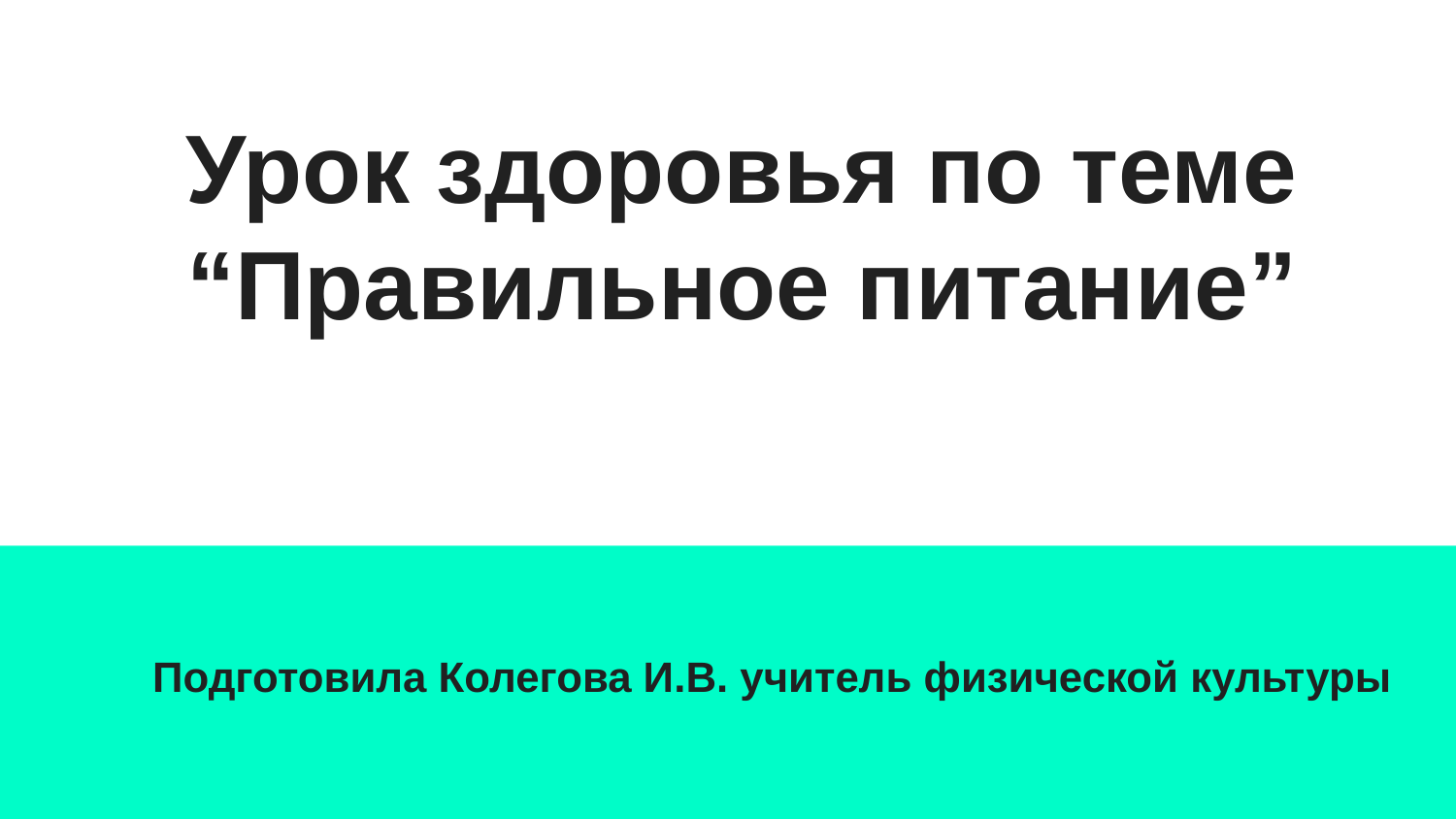

# Урок здоровья по теме “Правильное питание”
Подготовила Колегова И.В. учитель физической культуры